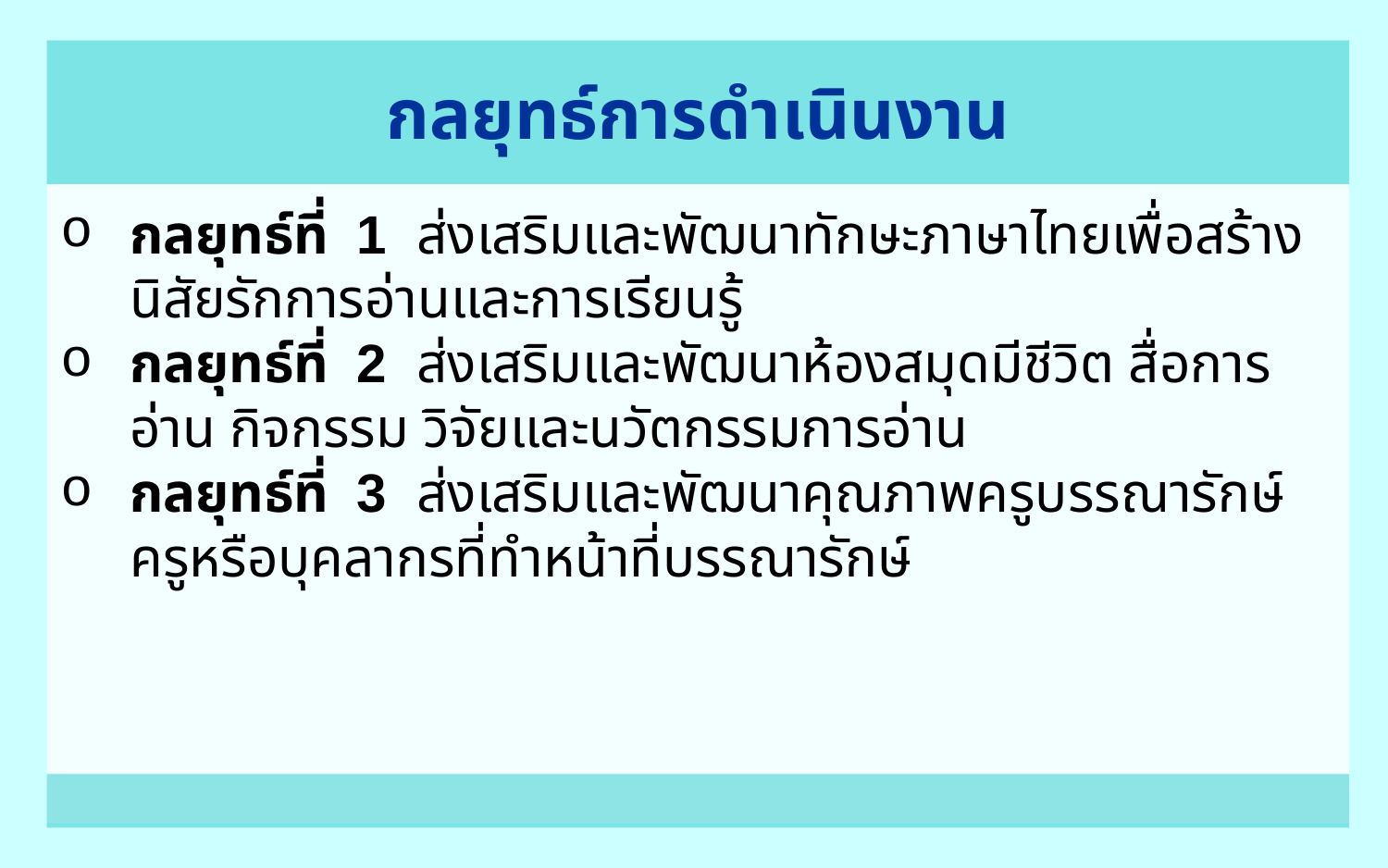

กลยุทธ์การดำเนินงาน

กลยุทธ์ที่  1  ส่งเสริมและพัฒนาทักษะภาษาไทยเพื่อสร้างนิสัยรักการอ่านและการเรียนรู้
กลยุทธ์ที่  2  ส่งเสริมและพัฒนาห้องสมุดมีชีวิต สื่อการอ่าน กิจกรรม วิจัยและนวัตกรรมการอ่าน
กลยุทธ์ที่  3  ส่งเสริมและพัฒนาคุณภาพครูบรรณารักษ์ ครูหรือบุคลากรที่ทำหน้าที่บรรณารักษ์